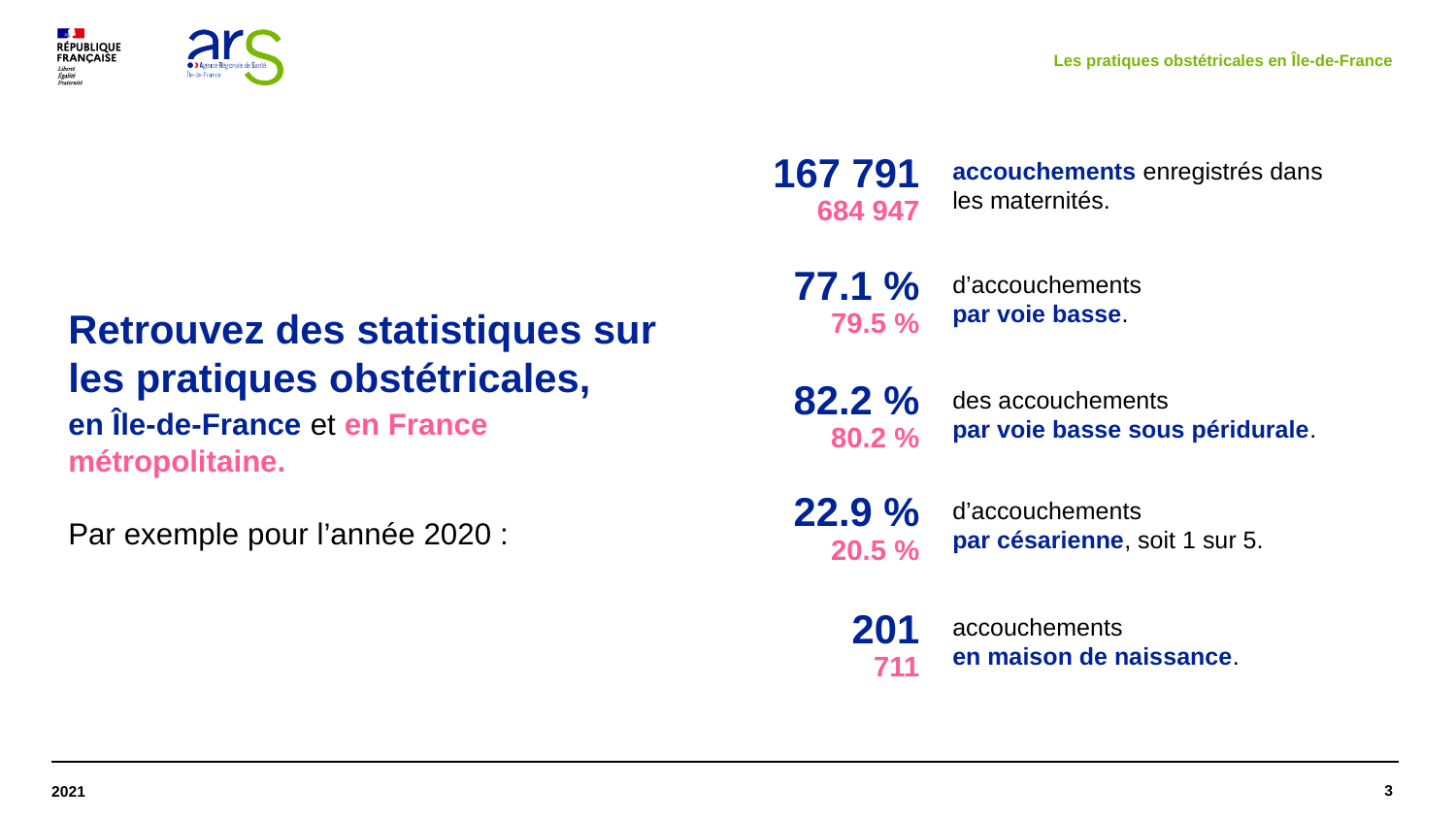

Les pratiques obstétricales en Île-de-France
167 791
684 947
accouchements enregistrés dans les maternités.
77.1 %
79.5 %
d’accouchements
par voie basse.
Retrouvez des statistiques sur les pratiques obstétricales,
82.2 %
80.2 %
des accouchements
par voie basse sous péridurale.
# en Île-de-France et en France métropolitaine. Par exemple pour l’année 2020 :
22.9 %
20.5 %
d’accouchements
par césarienne, soit 1 sur 5.
201
711
accouchements
en maison de naissance.
3
2021